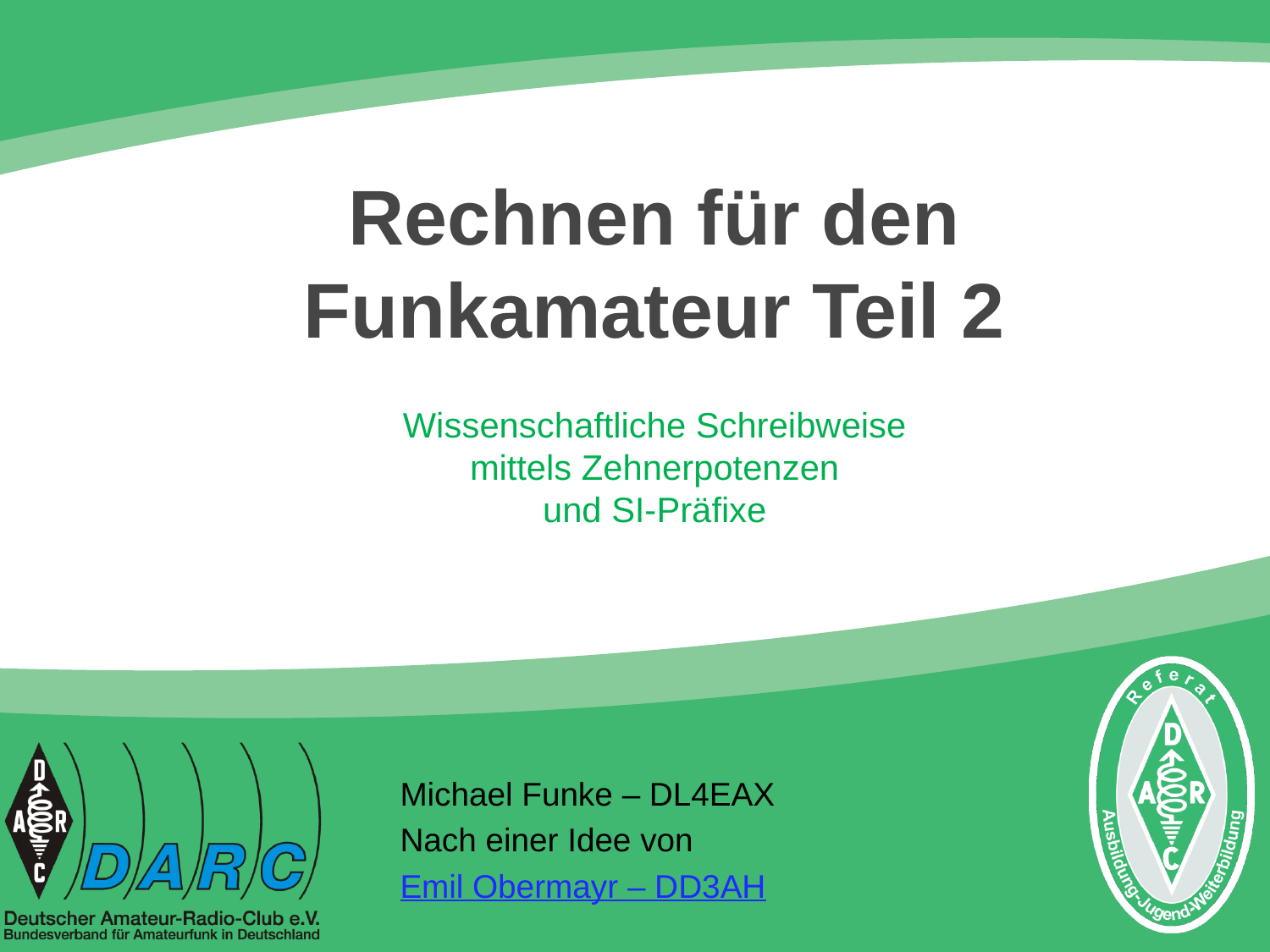

# Rechnen für den Funkamateur Teil 2
Wissenschaftliche Schreibweise mittels Zehnerpotenzen
und SI-Präfixe
Michael Funke – DL4EAX
Nach einer Idee von
Emil Obermayr – DD3AH